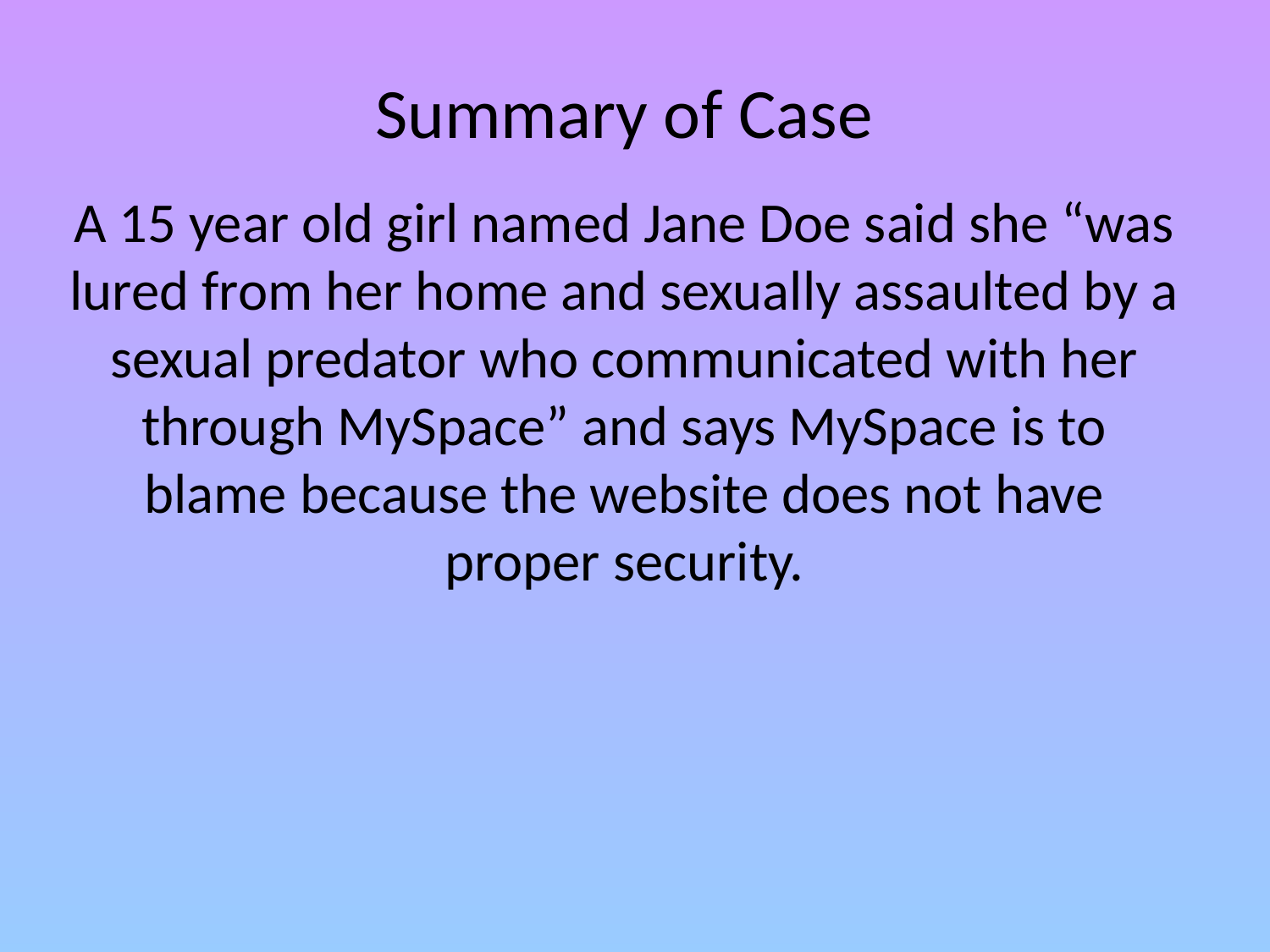

Summary of Case
A 15 year old girl named Jane Doe said she “was lured from her home and sexually assaulted by a sexual predator who communicated with her through MySpace” and says MySpace is to blame because the website does not have proper security.